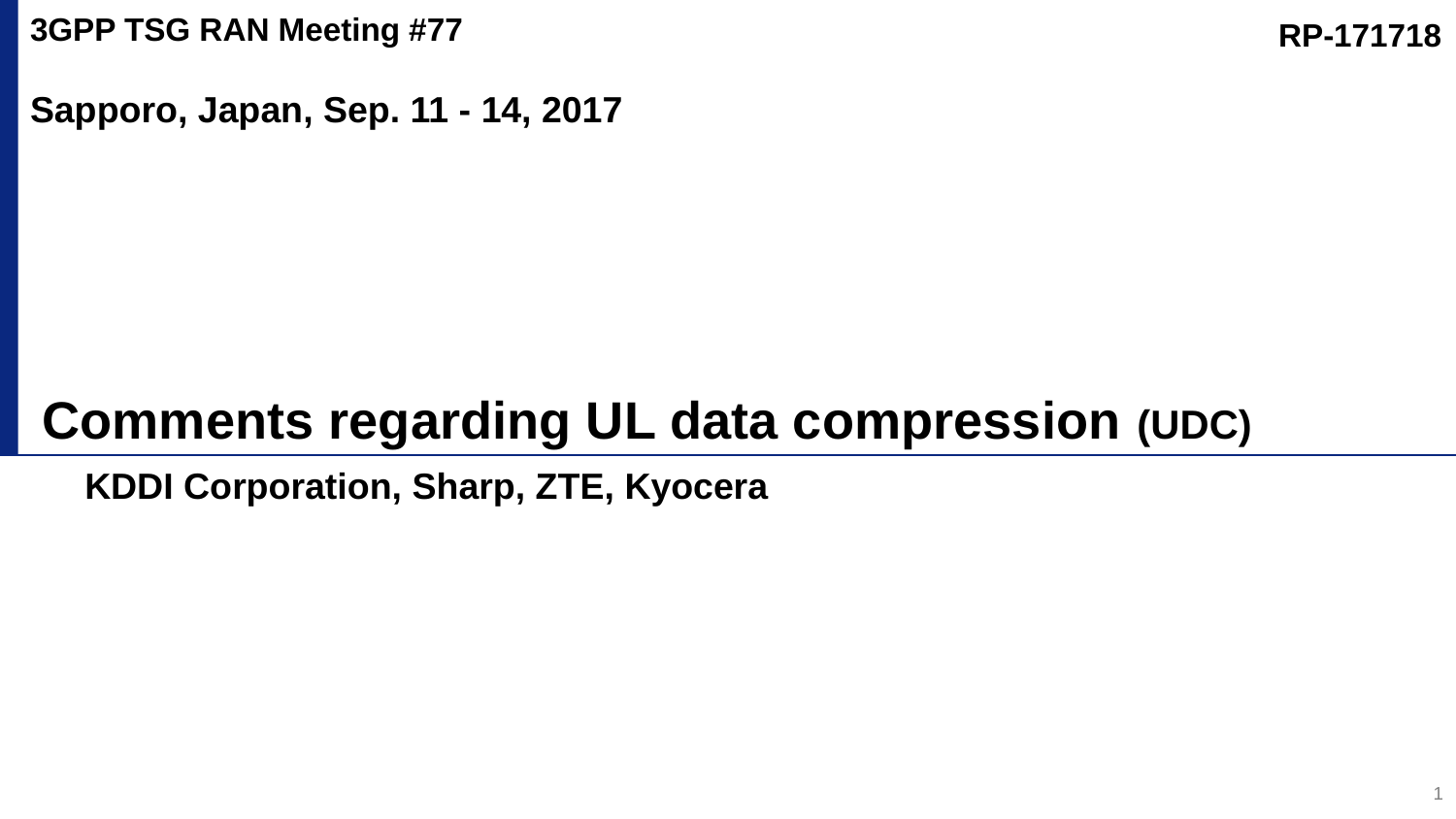

3GPP TSG RAN Meeting #77
Sapporo, Japan, Sep. 11 - 14, 2017
RP-171718
# Comments regarding UL data compression (UDC)
KDDI Corporation, Sharp, ZTE, Kyocera
1